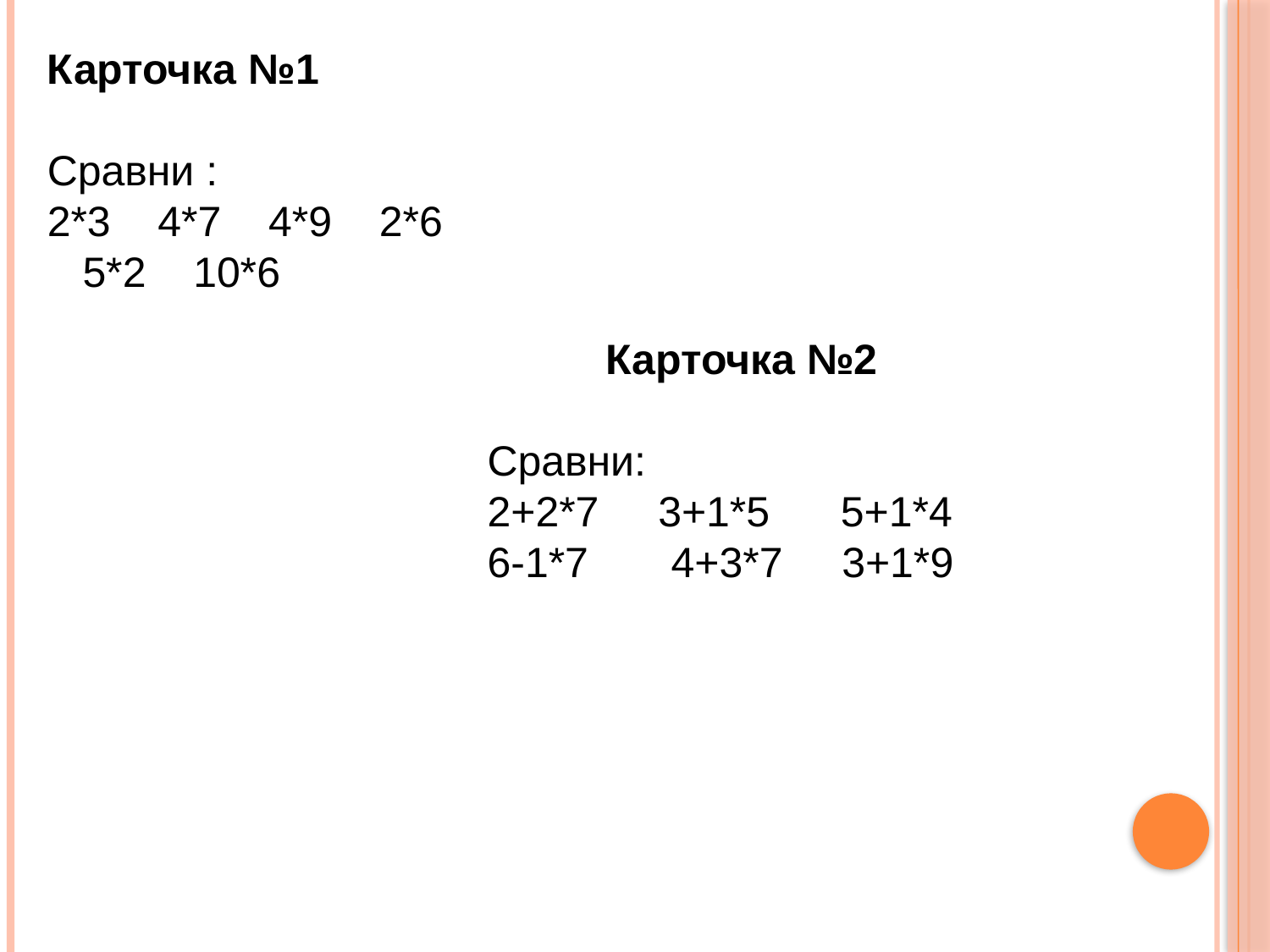

Карточка №1

Сравни :
2*3    4*7    4*9    2*6    5*2    10*6
          Карточка №2

Сравни:
2+2*7     3+1*5      5+1*4
6-1*7       4+3*7     3+1*9